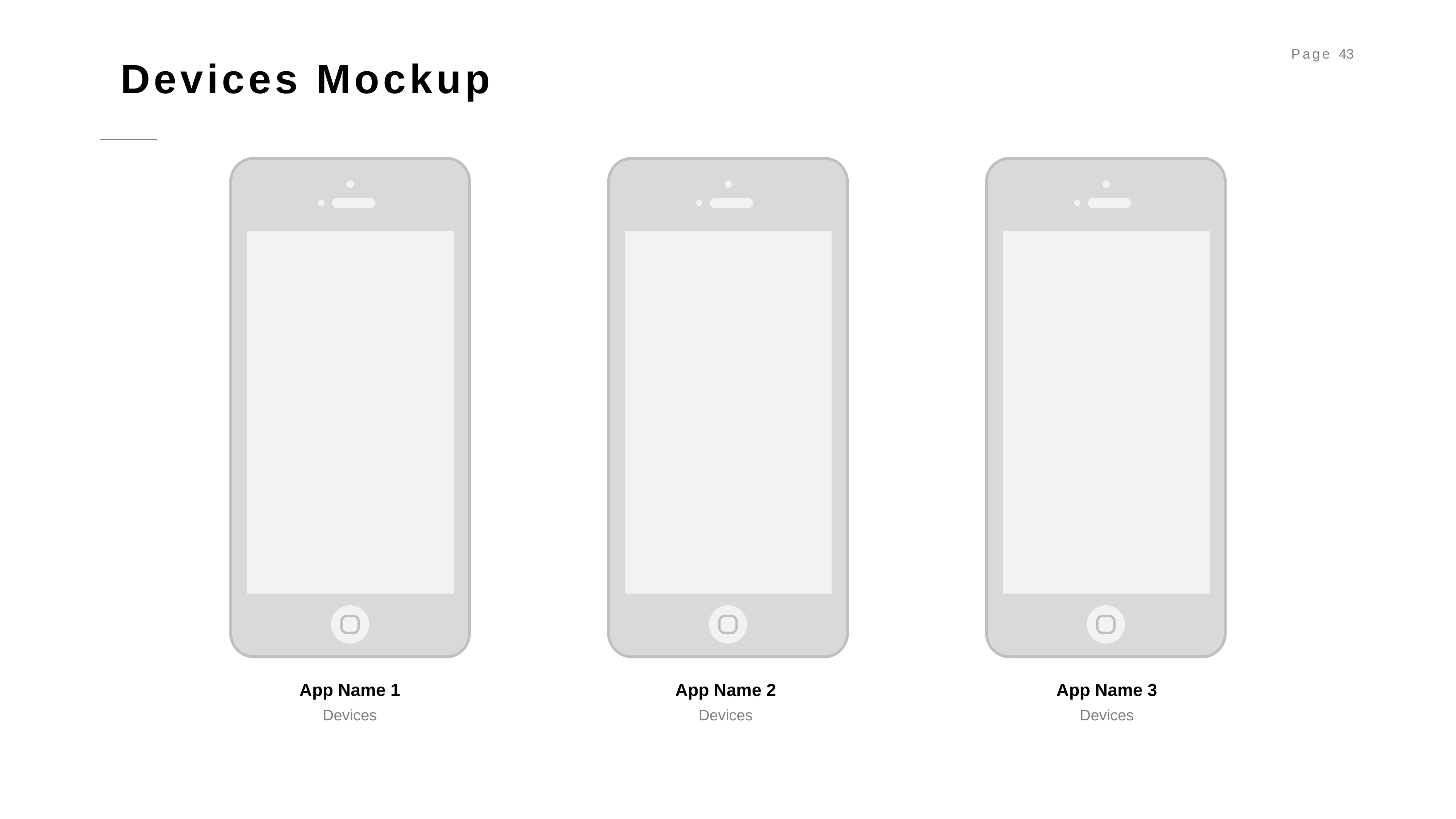

Devices Mockup

App Name 1
App Name 2
App Name 3
Devices
Devices
Devices